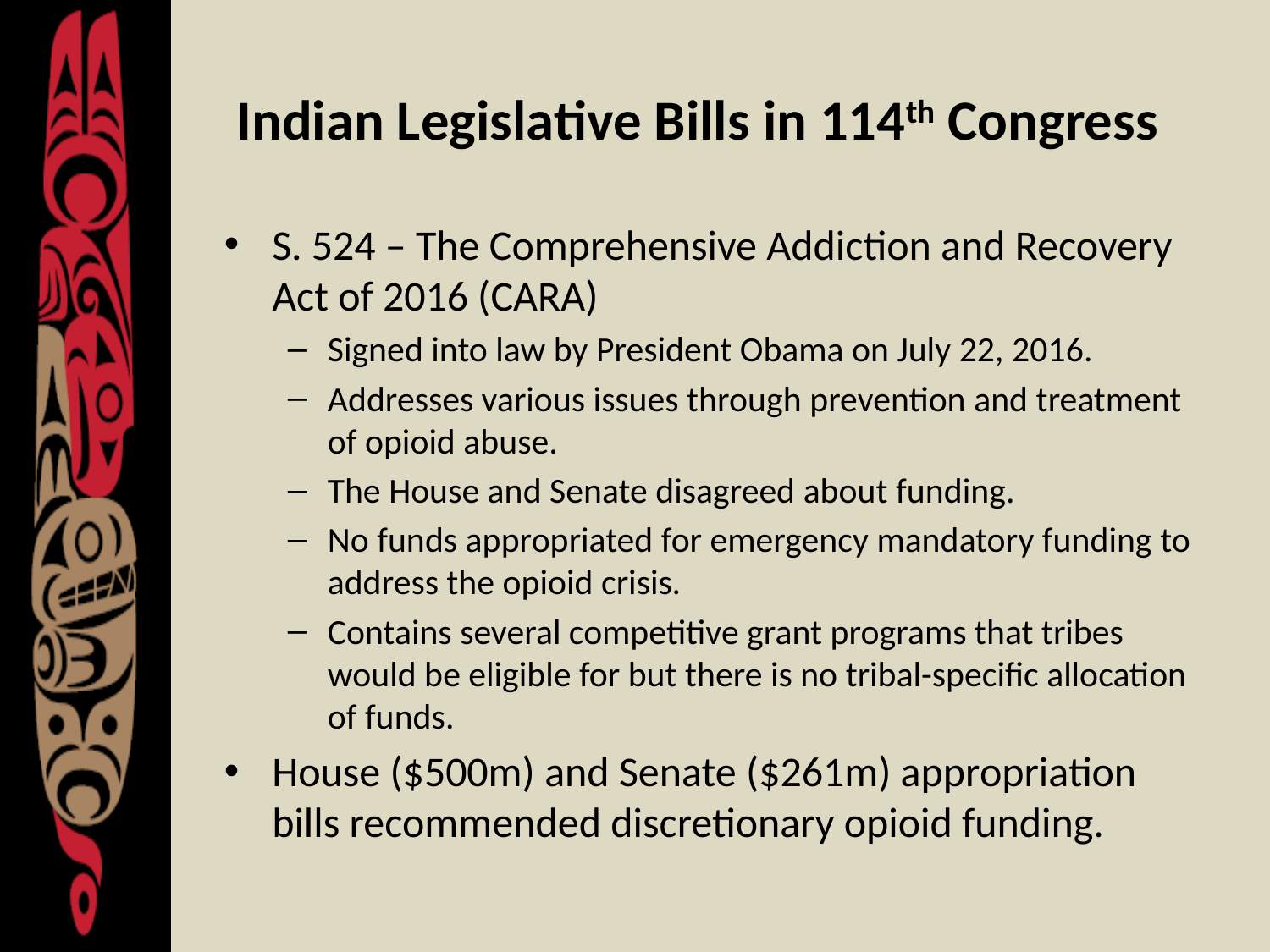

# Indian Legislative Bills in 114th Congress
S. 524 – The Comprehensive Addiction and Recovery Act of 2016 (CARA)
Signed into law by President Obama on July 22, 2016.
Addresses various issues through prevention and treatment of opioid abuse.
The House and Senate disagreed about funding.
No funds appropriated for emergency mandatory funding to address the opioid crisis.
Contains several competitive grant programs that tribes would be eligible for but there is no tribal-specific allocation of funds.
House ($500m) and Senate ($261m) appropriation bills recommended discretionary opioid funding.